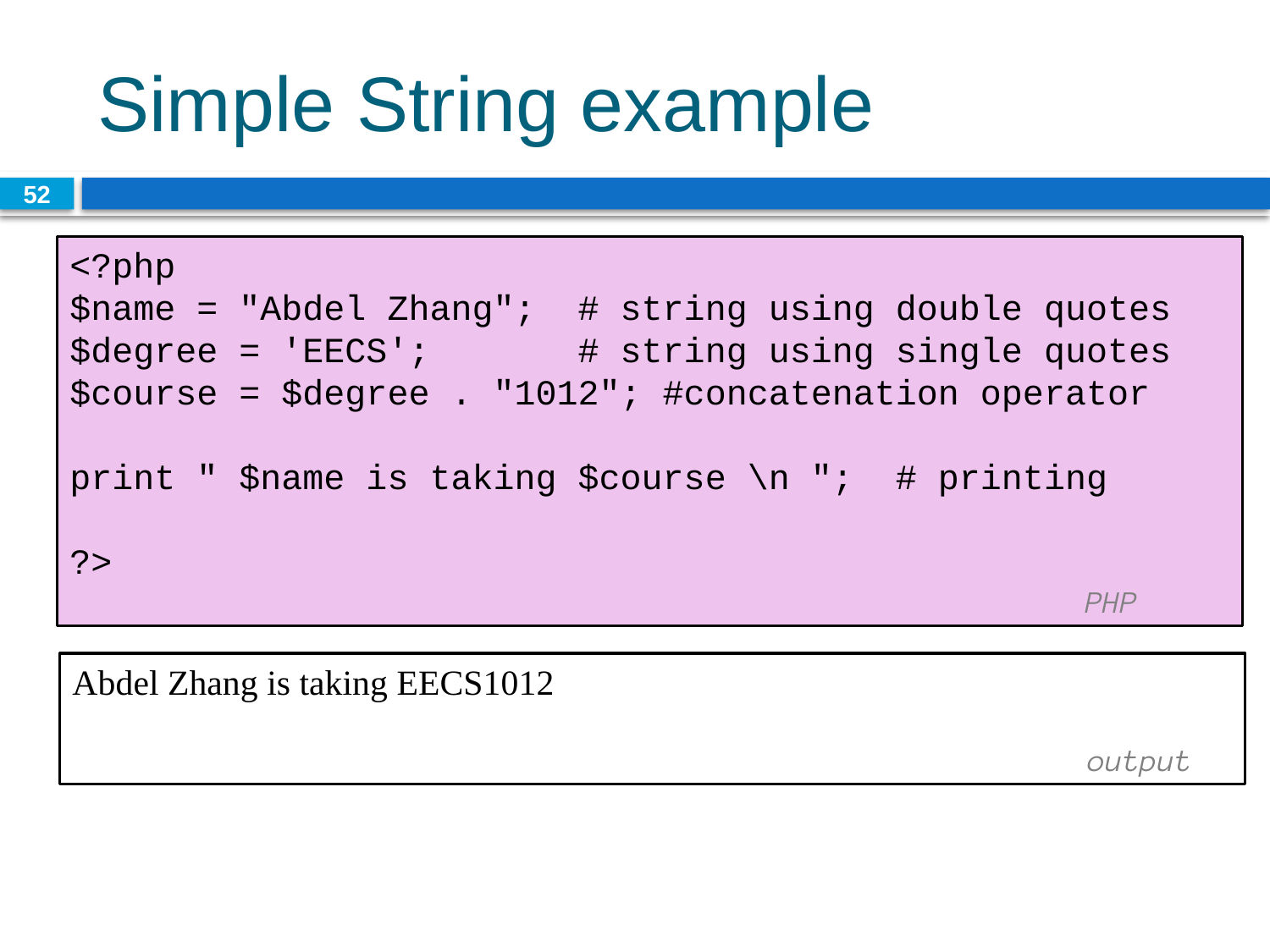

# Simple String example
52
<?php
$name = "Abdel Zhang";  # string using double quotes
$degree = 'EECS';       # string using single quotes
$course = $degree . "1012"; #concatenation operator

print " $name is taking $course \n ";  # printing

?>							  	 						  			PHP
Abdel Zhang is taking EECS1012 				      																			output